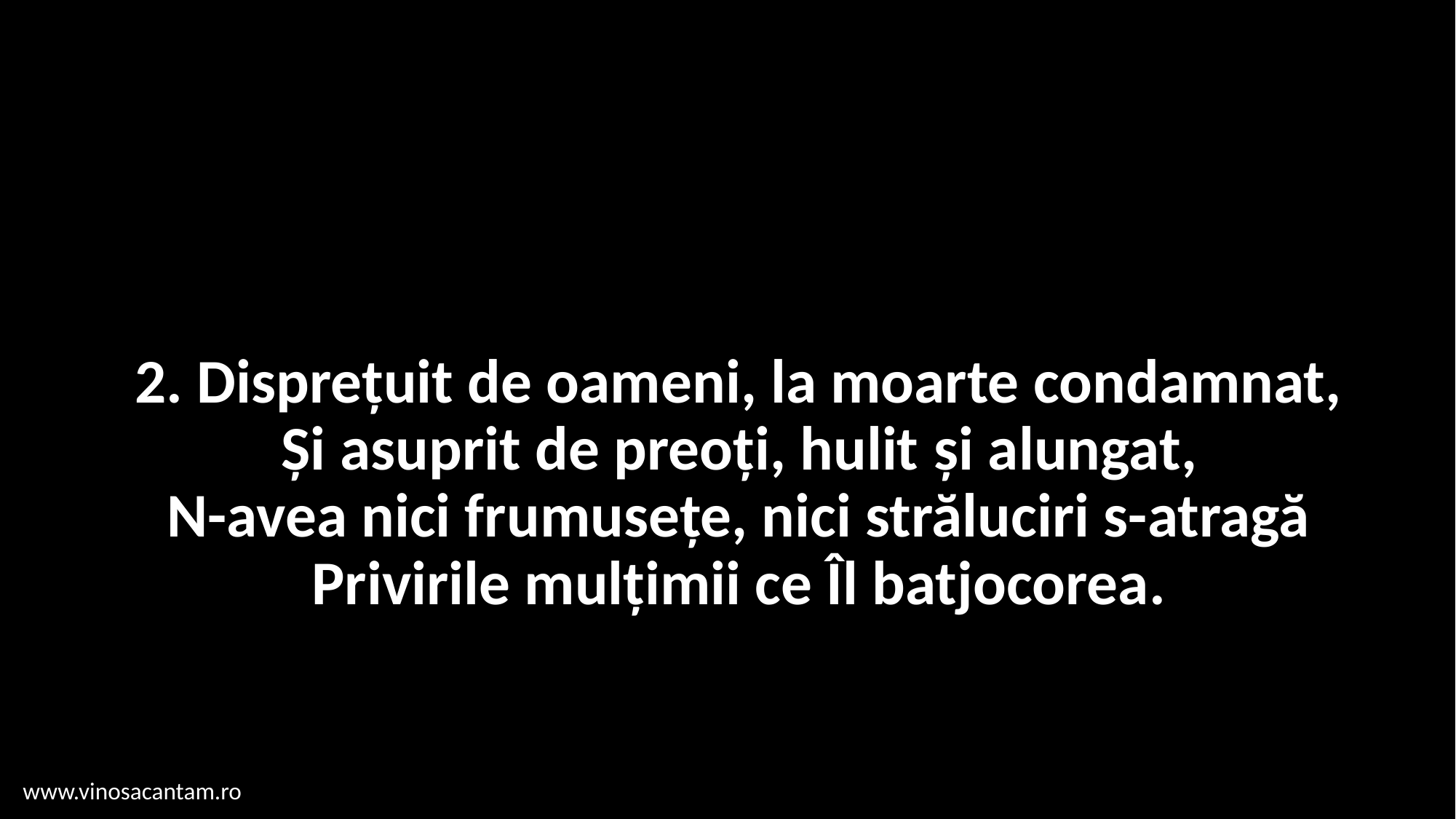

# 2. Disprețuit de oameni, la moarte condamnat, Şi asuprit de preoți, hulit şi alungat, N-avea nici frumusețe, nici străluciri s-atragă Privirile mulțimii ce Îl batjocorea.
www.vinosacantam.ro